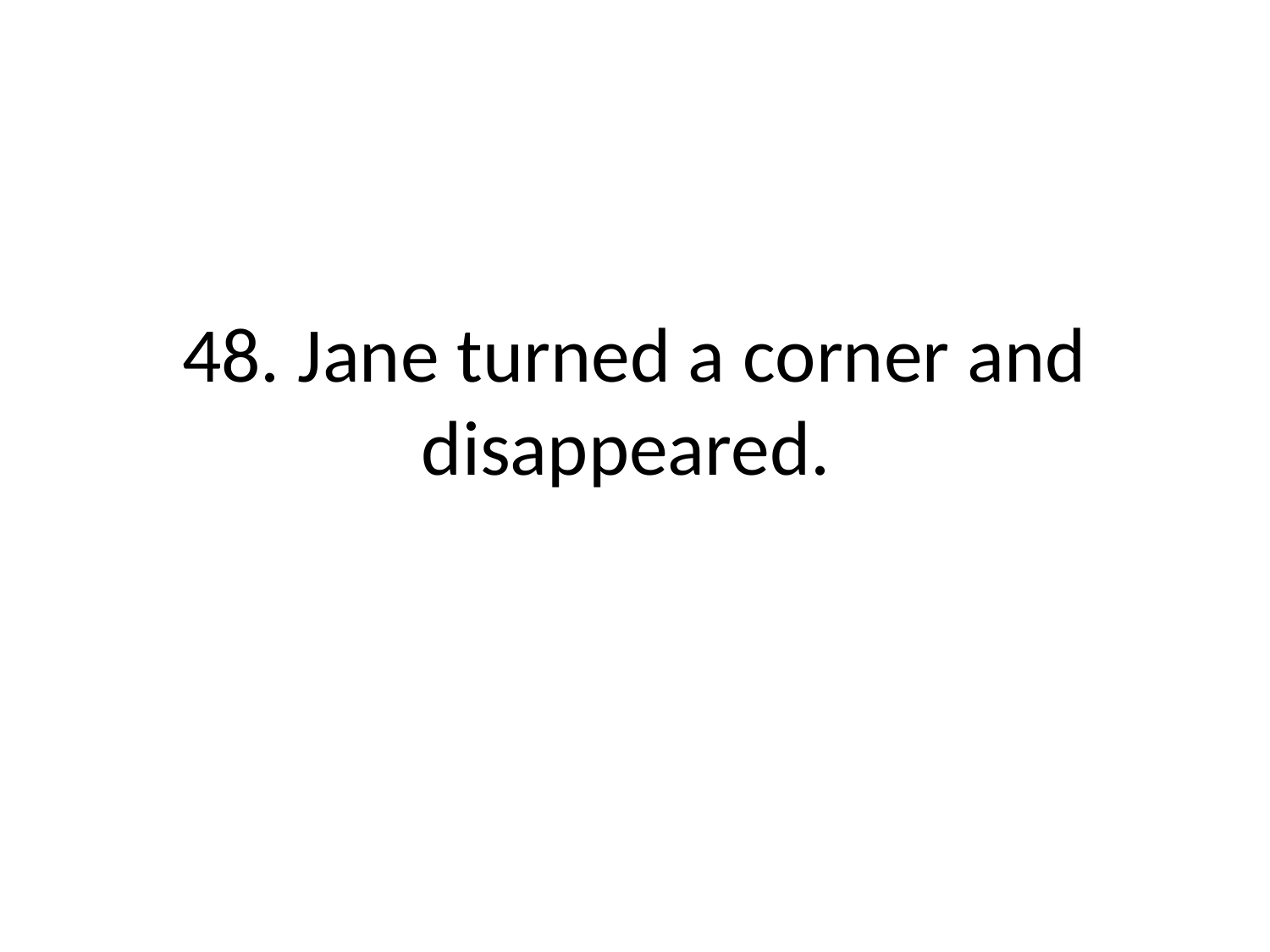

# 48. Jane turned a corner and disappeared.